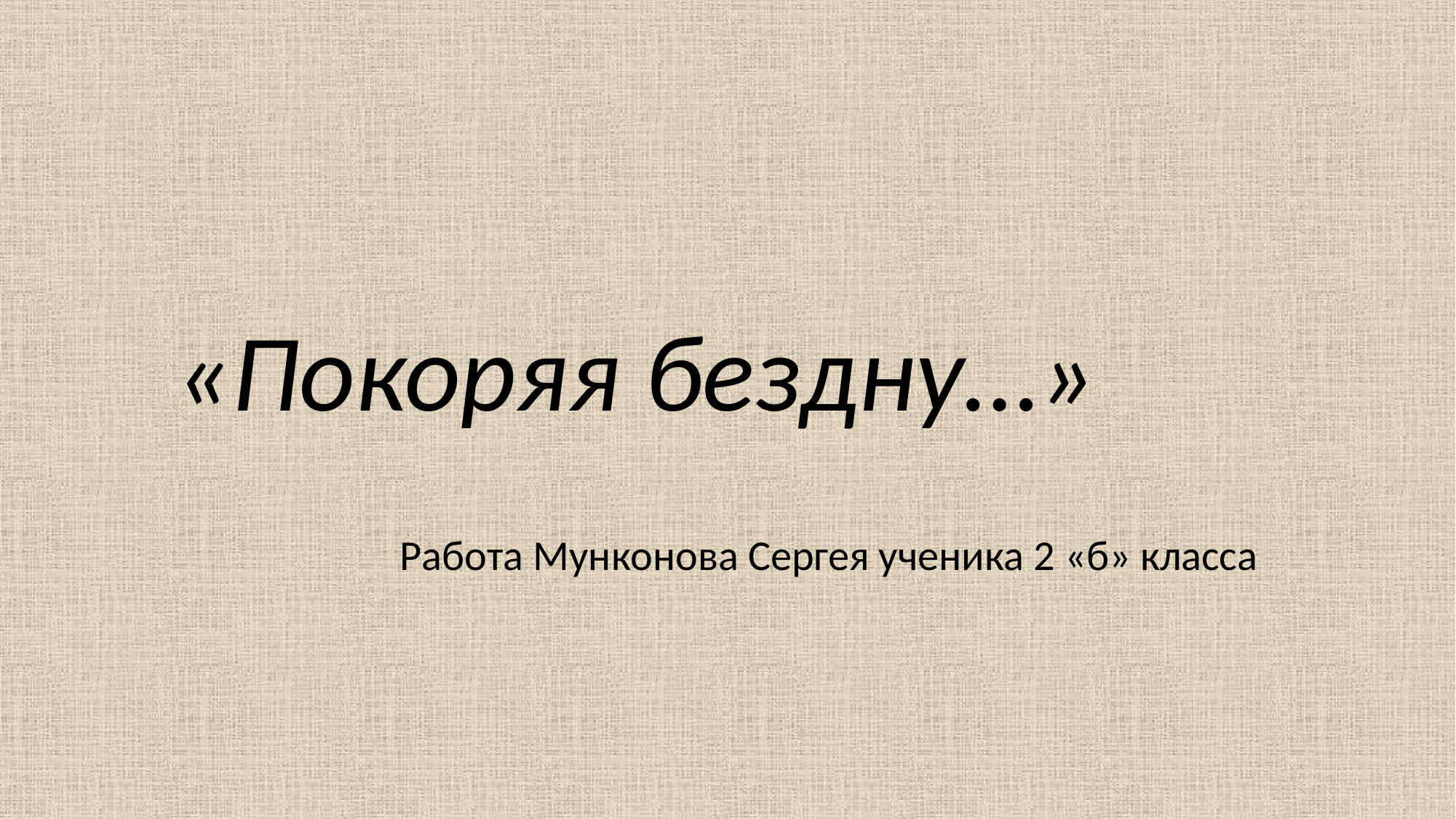

# «Покоряя бездну…»
Работа Мунконова Сергея ученика 2 «б» класса